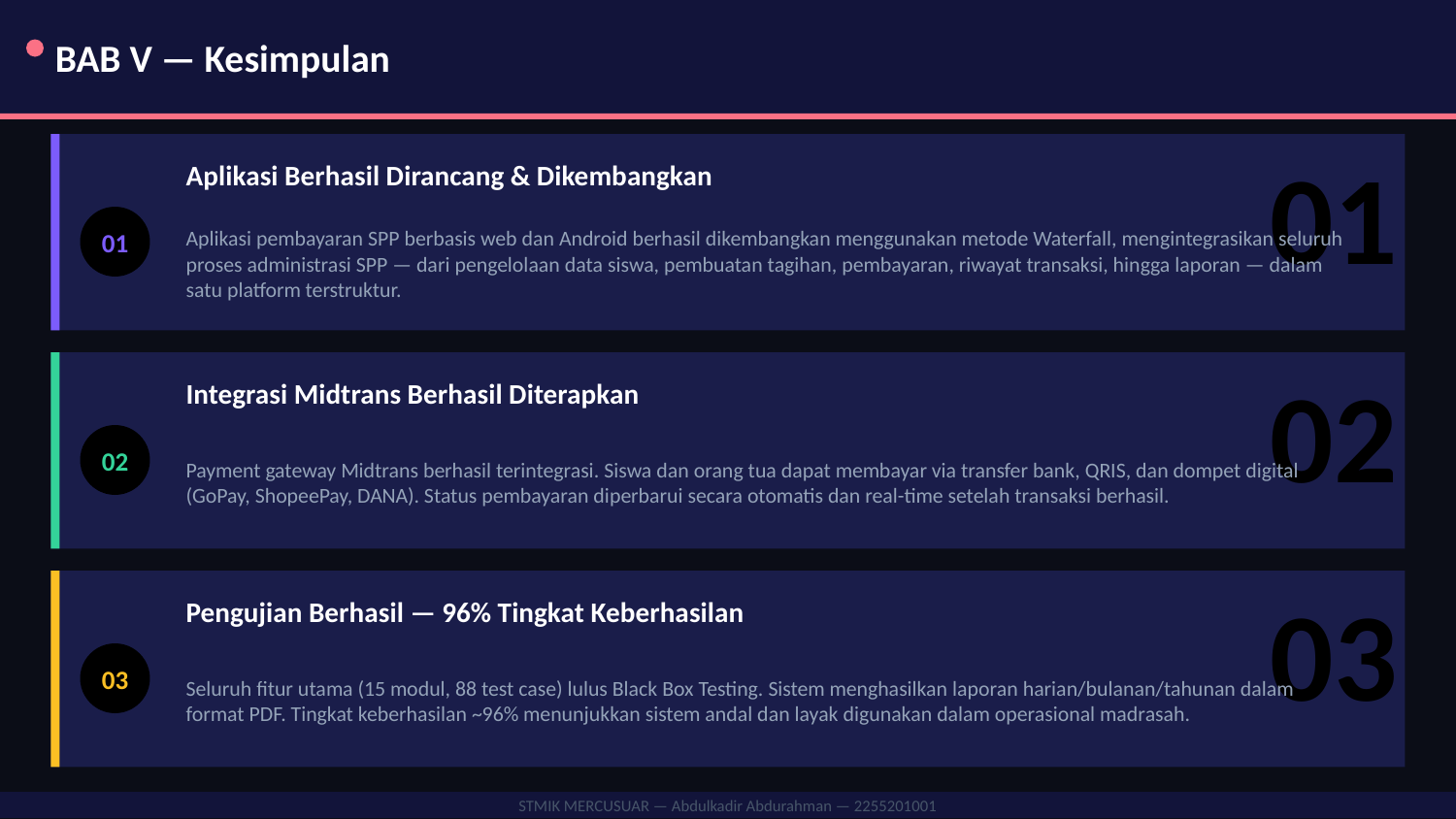

BAB V — Kesimpulan

01
Aplikasi Berhasil Dirancang & Dikembangkan

01
Aplikasi pembayaran SPP berbasis web dan Android berhasil dikembangkan menggunakan metode Waterfall, mengintegrasikan seluruh proses administrasi SPP — dari pengelolaan data siswa, pembuatan tagihan, pembayaran, riwayat transaksi, hingga laporan — dalam satu platform terstruktur.

02
Integrasi Midtrans Berhasil Diterapkan

02
Payment gateway Midtrans berhasil terintegrasi. Siswa dan orang tua dapat membayar via transfer bank, QRIS, dan dompet digital (GoPay, ShopeePay, DANA). Status pembayaran diperbarui secara otomatis dan real-time setelah transaksi berhasil.

03
Pengujian Berhasil — 96% Tingkat Keberhasilan

03
Seluruh fitur utama (15 modul, 88 test case) lulus Black Box Testing. Sistem menghasilkan laporan harian/bulanan/tahunan dalam format PDF. Tingkat keberhasilan ~96% menunjukkan sistem andal dan layak digunakan dalam operasional madrasah.

STMIK MERCUSUAR — Abdulkadir Abdurahman — 2255201001